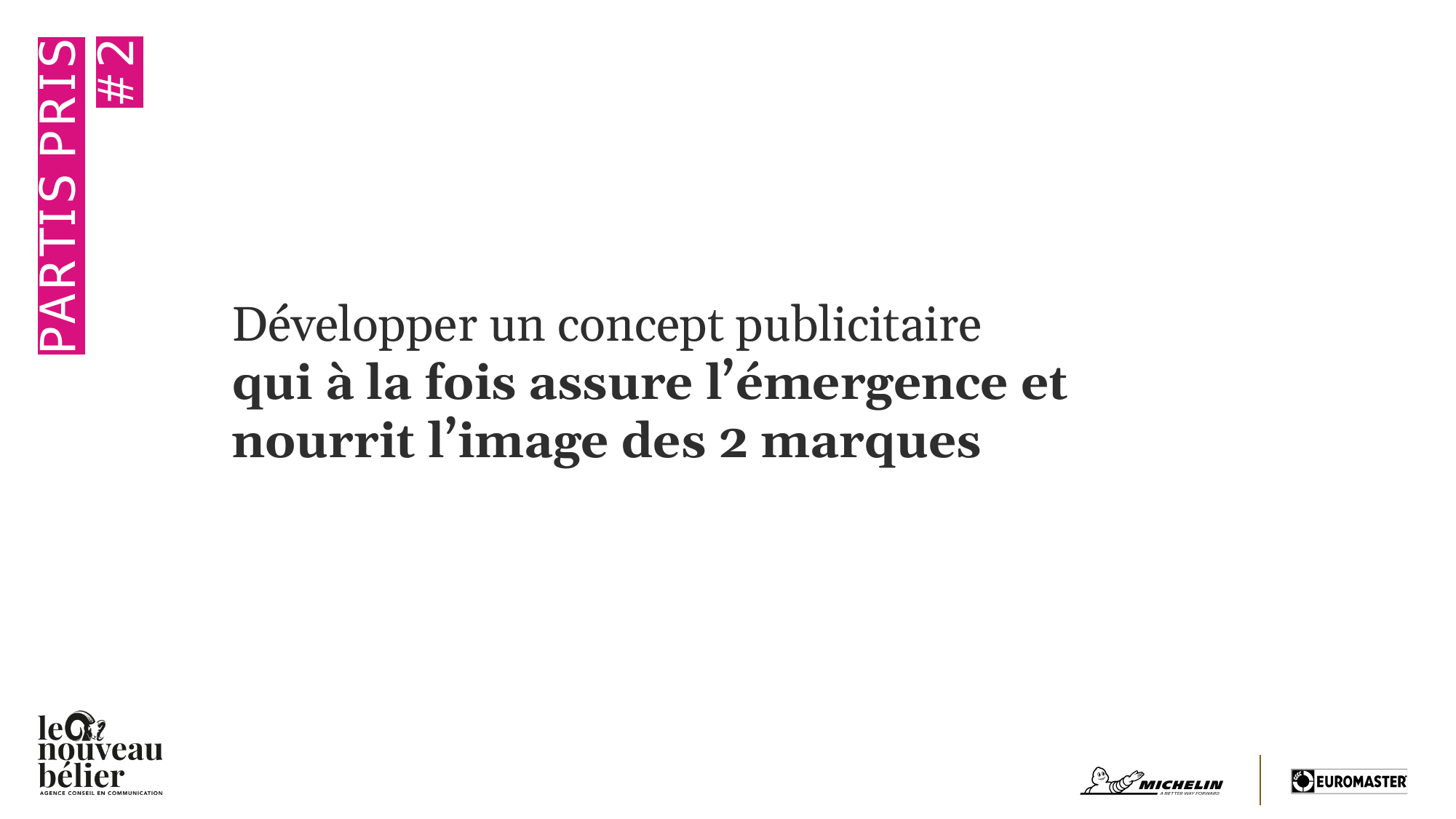

PARTIS PRIS #2
Développer un concept publicitaire
qui à la fois assure l’émergence et nourrit l’image des 2 marques